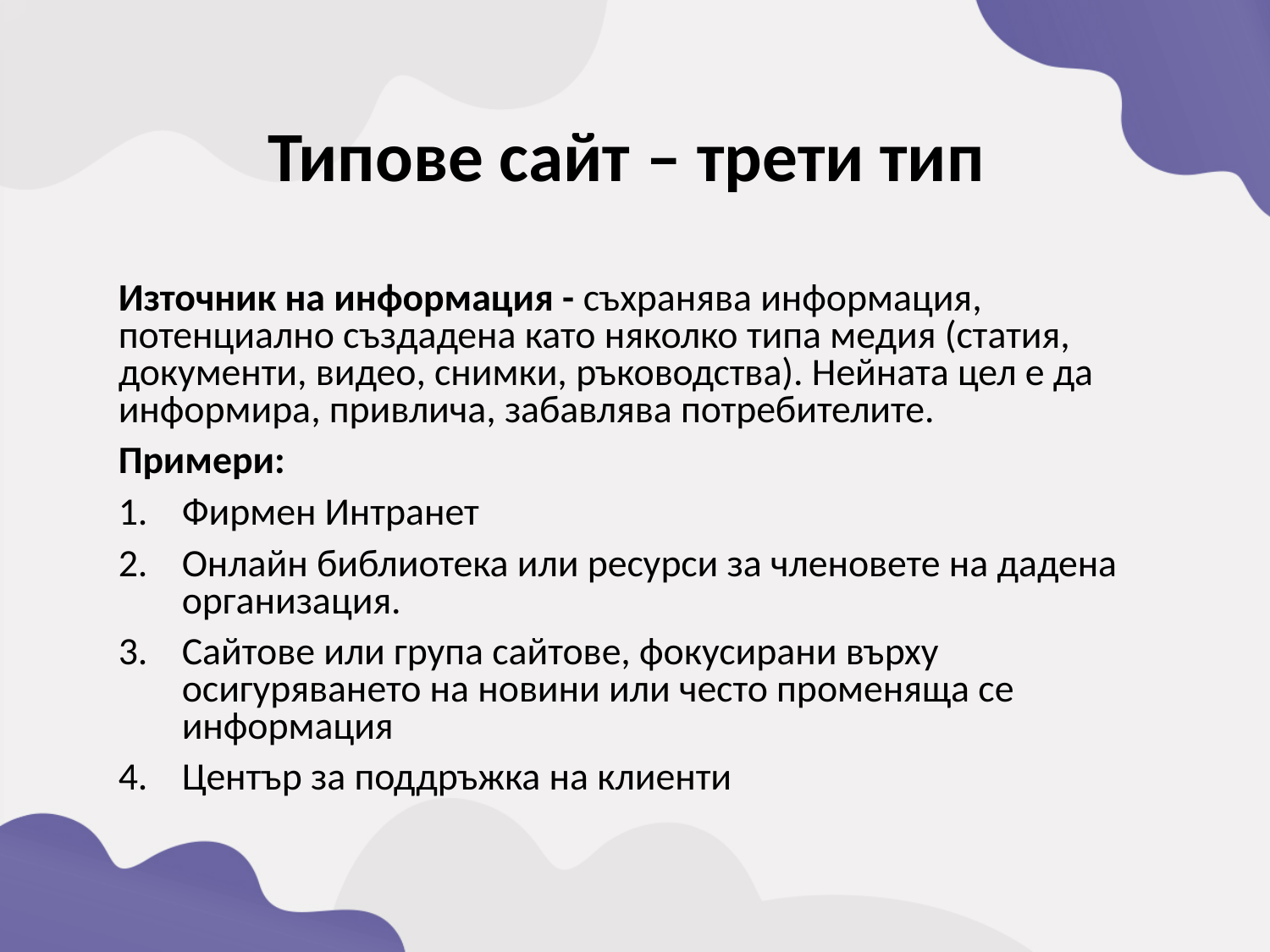

Типове сайт – трети тип

Източник на информация - съхранява информация, потенциално създадена като няколко типа медия (статия, документи, видео, снимки, ръководства). Нейната цел е да информира, привлича, забавлява потребителите.
Примери:
Фирмен Интранет
Онлайн библиотека или ресурси за членовете на дадена организация.
Сайтове или група сайтове, фокусирани върху осигуряването на новини или често променяща се информация
Център за поддръжка на клиенти